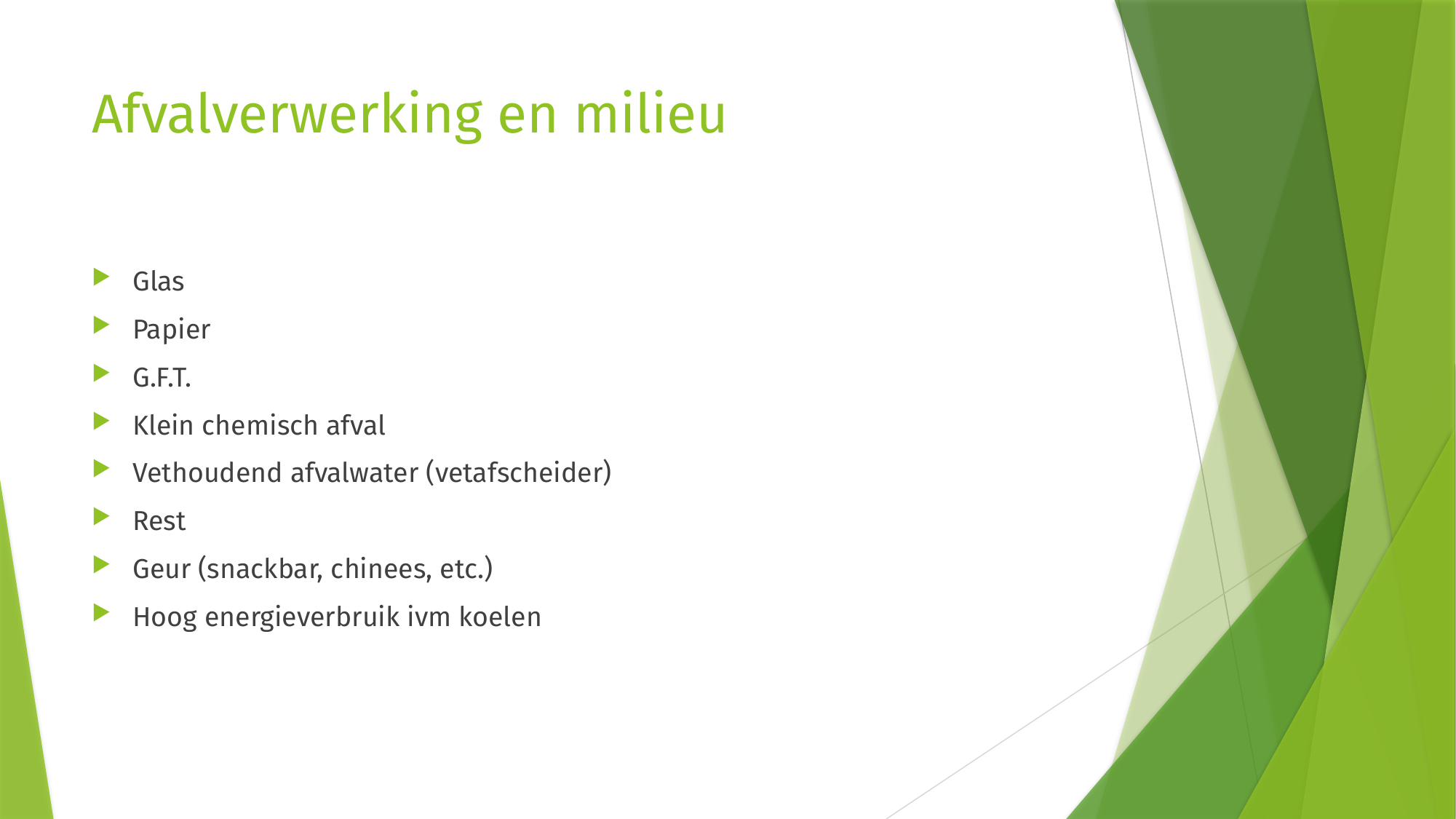

# Afvalverwerking en milieu
Glas
Papier
G.F.T.
Klein chemisch afval
Vethoudend afvalwater (vetafscheider)
Rest
Geur (snackbar, chinees, etc.)
Hoog energieverbruik ivm koelen